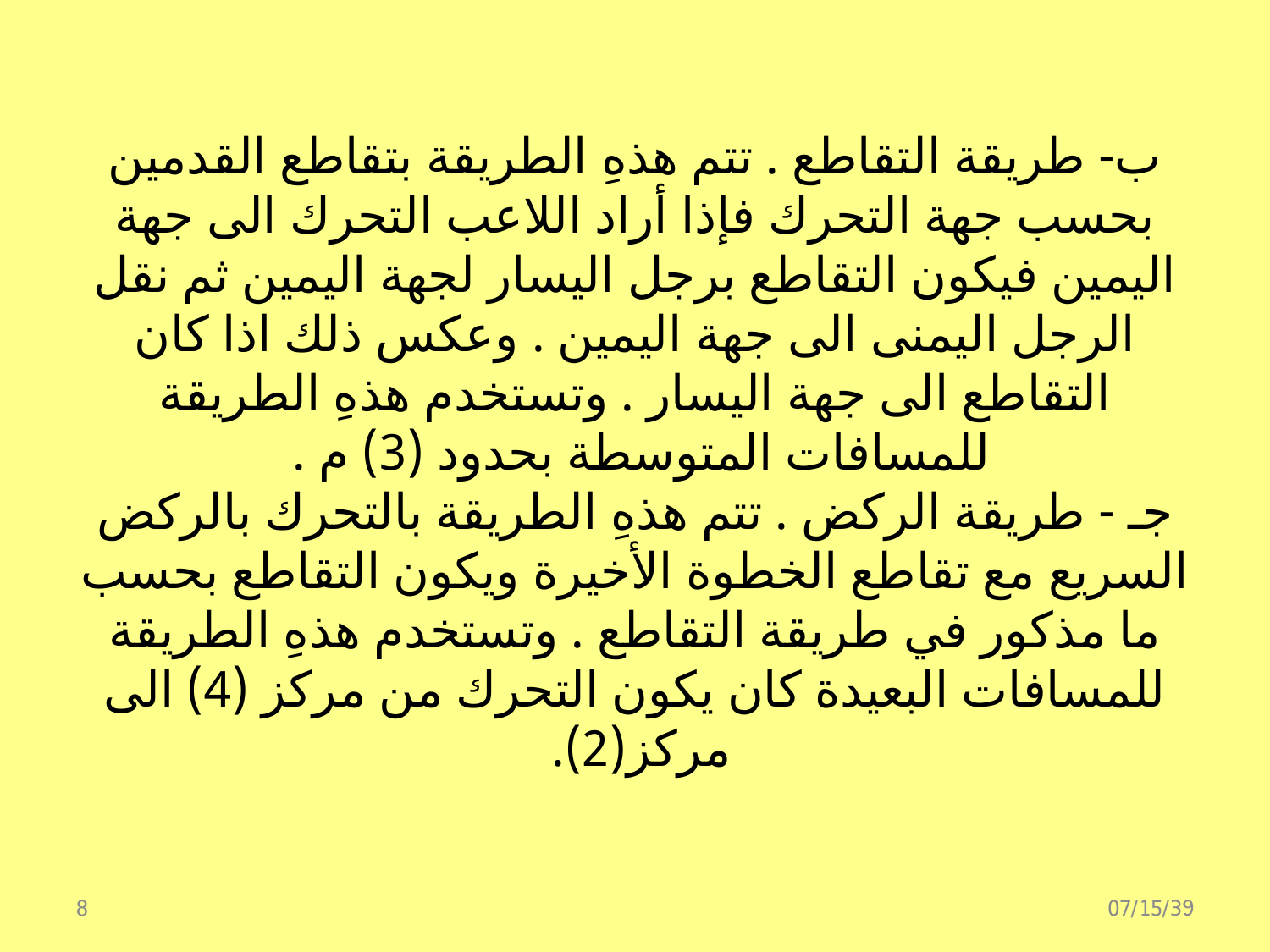

# ب- طريقة التقاطع . تتم هذهِ الطريقة بتقاطع القدمين بحسب جهة التحرك فإذا أراد اللاعب التحرك الى جهة اليمين فيكون التقاطع برجل اليسار لجهة اليمين ثم نقل الرجل اليمنى الى جهة اليمين . وعكس ذلك اذا كان التقاطع الى جهة اليسار . وتستخدم هذهِ الطريقة للمسافات المتوسطة بحدود (3) م . جـ - طريقة الركض . تتم هذهِ الطريقة بالتحرك بالركض السريع مع تقاطع الخطوة الأخيرة ويكون التقاطع بحسب ما مذكور في طريقة التقاطع . وتستخدم هذهِ الطريقة للمسافات البعيدة كان يكون التحرك من مركز (4) الى مركز(2).
8
07/15/39